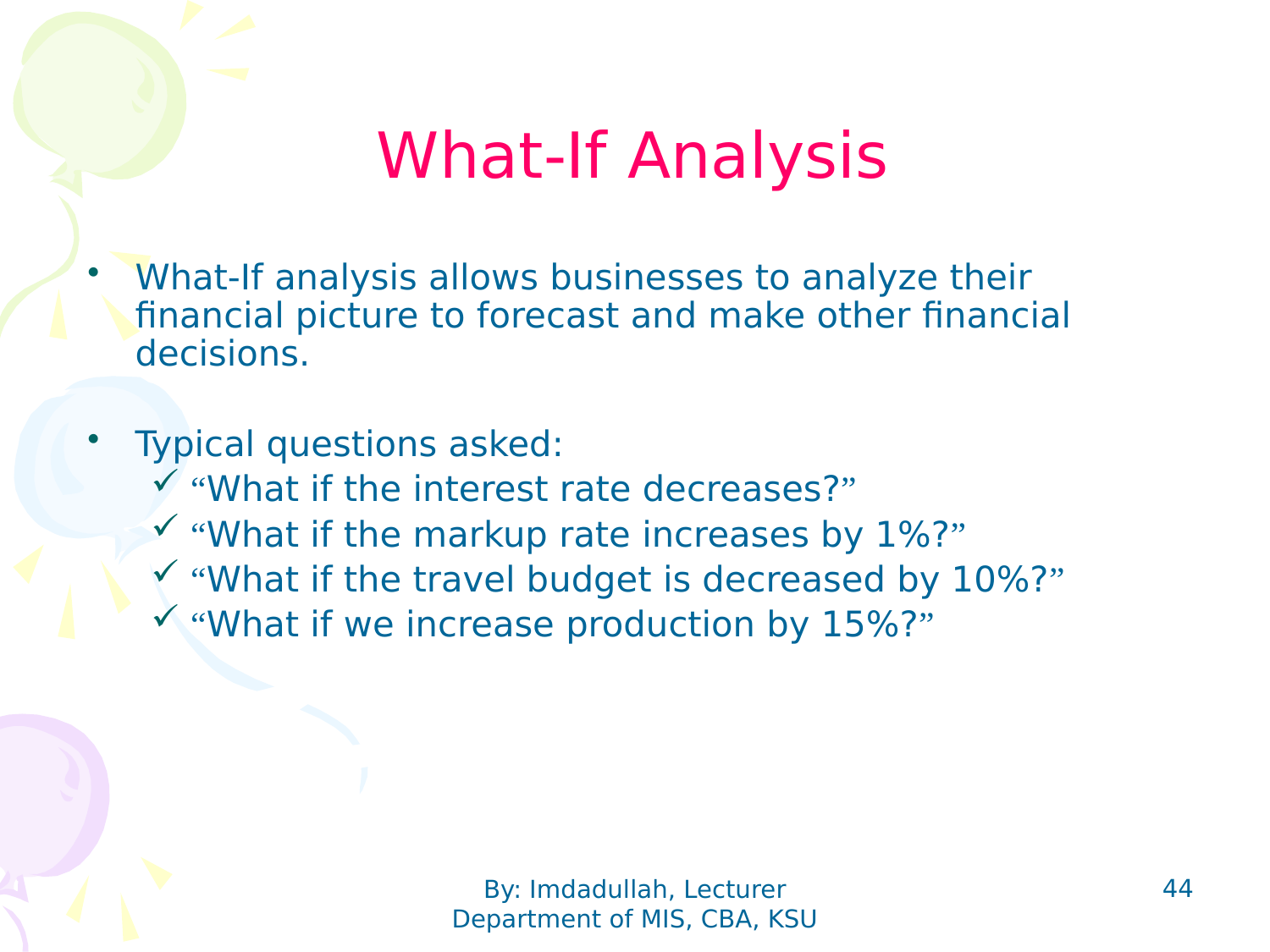

# What-If Analysis
What-If analysis allows businesses to analyze their financial picture to forecast and make other financial decisions.

Typical questions asked:
“What if the interest rate decreases?”
“What if the markup rate increases by 1%?”
“What if the travel budget is decreased by 10%?”
“What if we increase production by 15%?”
44
By: Imdadullah, Lecturer Department of MIS, CBA, KSU